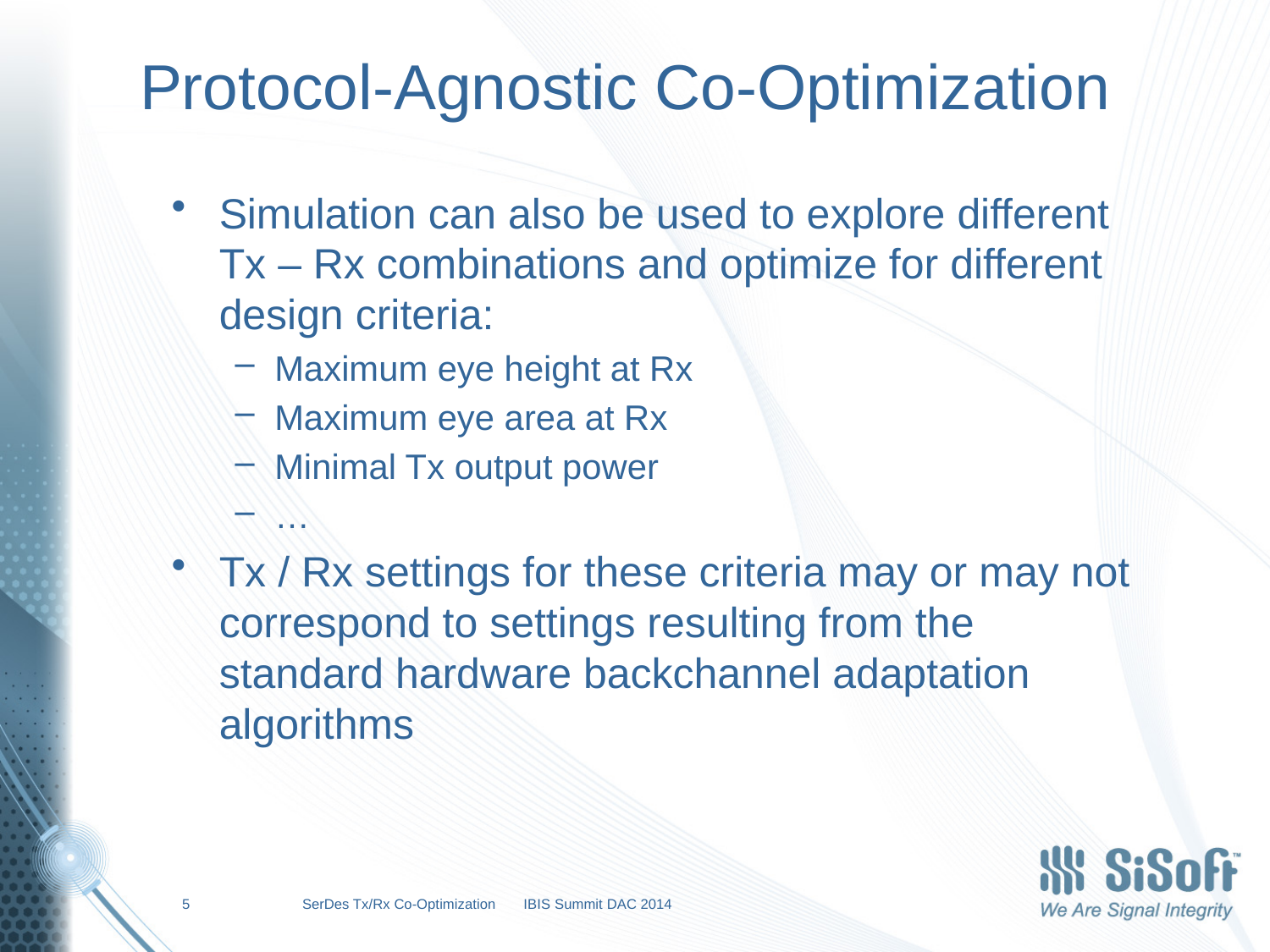

# Protocol-Agnostic Co-Optimization
Simulation can also be used to explore different Tx – Rx combinations and optimize for different design criteria:
Maximum eye height at Rx
Maximum eye area at Rx
Minimal Tx output power
…
Tx / Rx settings for these criteria may or may not correspond to settings resulting from the standard hardware backchannel adaptation algorithms
5                            SerDes Tx/Rx Co-Optimization       IBIS Summit DAC 2014